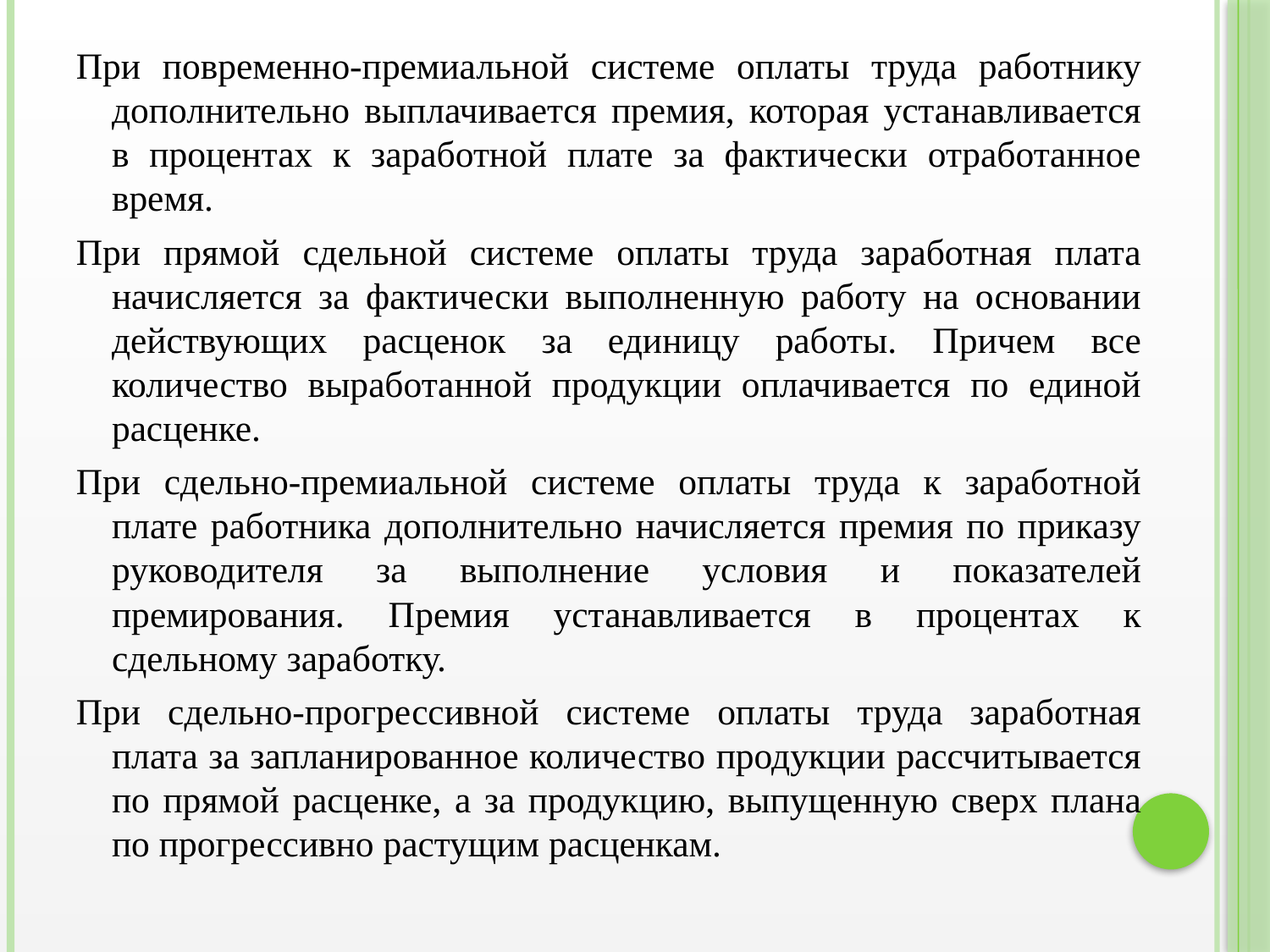

При повременно-премиальной системе оплаты труда работнику дополнительно выплачивается премия, которая устанавливается в процентах к заработной плате за фактически отработанное время.
При прямой сдельной системе оплаты труда заработная плата начисляется за фактически выполненную работу на основании действующих расценок за единицу работы. Причем все количество выработанной продукции оплачивается по единой расценке.
При сдельно-премиальной системе оплаты труда к заработной плате работника дополнительно начисляется премия по приказу руководителя за выполнение условия и показателей премирования. Премия устанавливается в процентах к сдельному заработку.
При сдельно-прогрессивной системе оплаты труда заработная плата за запланированное количество продукции рассчитывается по прямой расценке, а за продукцию, выпущенную сверх плана по прогрессивно растущим расценкам.